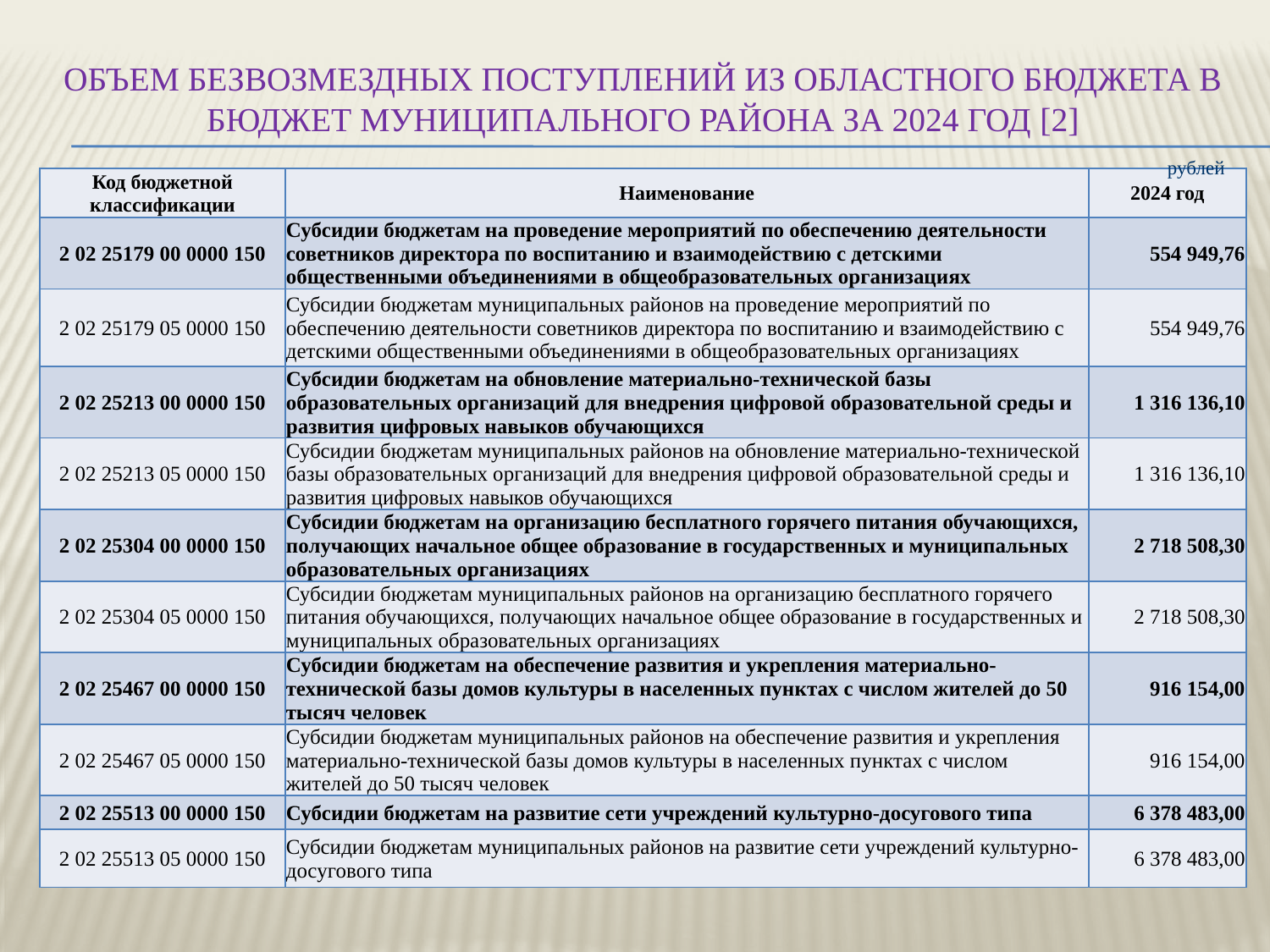

# ОБЪЕМ БЕЗВОЗМЕЗДНЫХ ПОСТУПЛЕНИЙ ИЗ ОБЛАСТНОГО БЮДЖЕТА В БЮДЖЕТ МУНИЦИПАЛЬНОГО РАЙОНА ЗА 2024 ГОД [2]
рублей
| Код бюджетной классификации | Наименование | 2024 год |
| --- | --- | --- |
| 2 02 25179 00 0000 150 | Субсидии бюджетам на проведение мероприятий по обеспечению деятельности советников директора по воспитанию и взаимодействию с детскими общественными объединениями в общеобразовательных организациях | 554 949,76 |
| 2 02 25179 05 0000 150 | Субсидии бюджетам муниципальных районов на проведение мероприятий по обеспечению деятельности советников директора по воспитанию и взаимодействию с детскими общественными объединениями в общеобразовательных организациях | 554 949,76 |
| 2 02 25213 00 0000 150 | Субсидии бюджетам на обновление материально-технической базы образовательных организаций для внедрения цифровой образовательной среды и развития цифровых навыков обучающихся | 1 316 136,10 |
| 2 02 25213 05 0000 150 | Субсидии бюджетам муниципальных районов на обновление материально-технической базы образовательных организаций для внедрения цифровой образовательной среды и развития цифровых навыков обучающихся | 1 316 136,10 |
| 2 02 25304 00 0000 150 | Субсидии бюджетам на организацию бесплатного горячего питания обучающихся, получающих начальное общее образование в государственных и муниципальных образовательных организациях | 2 718 508,30 |
| 2 02 25304 05 0000 150 | Субсидии бюджетам муниципальных районов на организацию бесплатного горячего питания обучающихся, получающих начальное общее образование в государственных и муниципальных образовательных организациях | 2 718 508,30 |
| 2 02 25467 00 0000 150 | Субсидии бюджетам на обеспечение развития и укрепления материально-технической базы домов культуры в населенных пунктах с числом жителей до 50 тысяч человек | 916 154,00 |
| 2 02 25467 05 0000 150 | Субсидии бюджетам муниципальных районов на обеспечение развития и укрепления материально-технической базы домов культуры в населенных пунктах с числом жителей до 50 тысяч человек | 916 154,00 |
| 2 02 25513 00 0000 150 | Субсидии бюджетам на развитие сети учреждений культурно-досугового типа | 6 378 483,00 |
| 2 02 25513 05 0000 150 | Субсидии бюджетам муниципальных районов на развитие сети учреждений культурно-досугового типа | 6 378 483,00 |